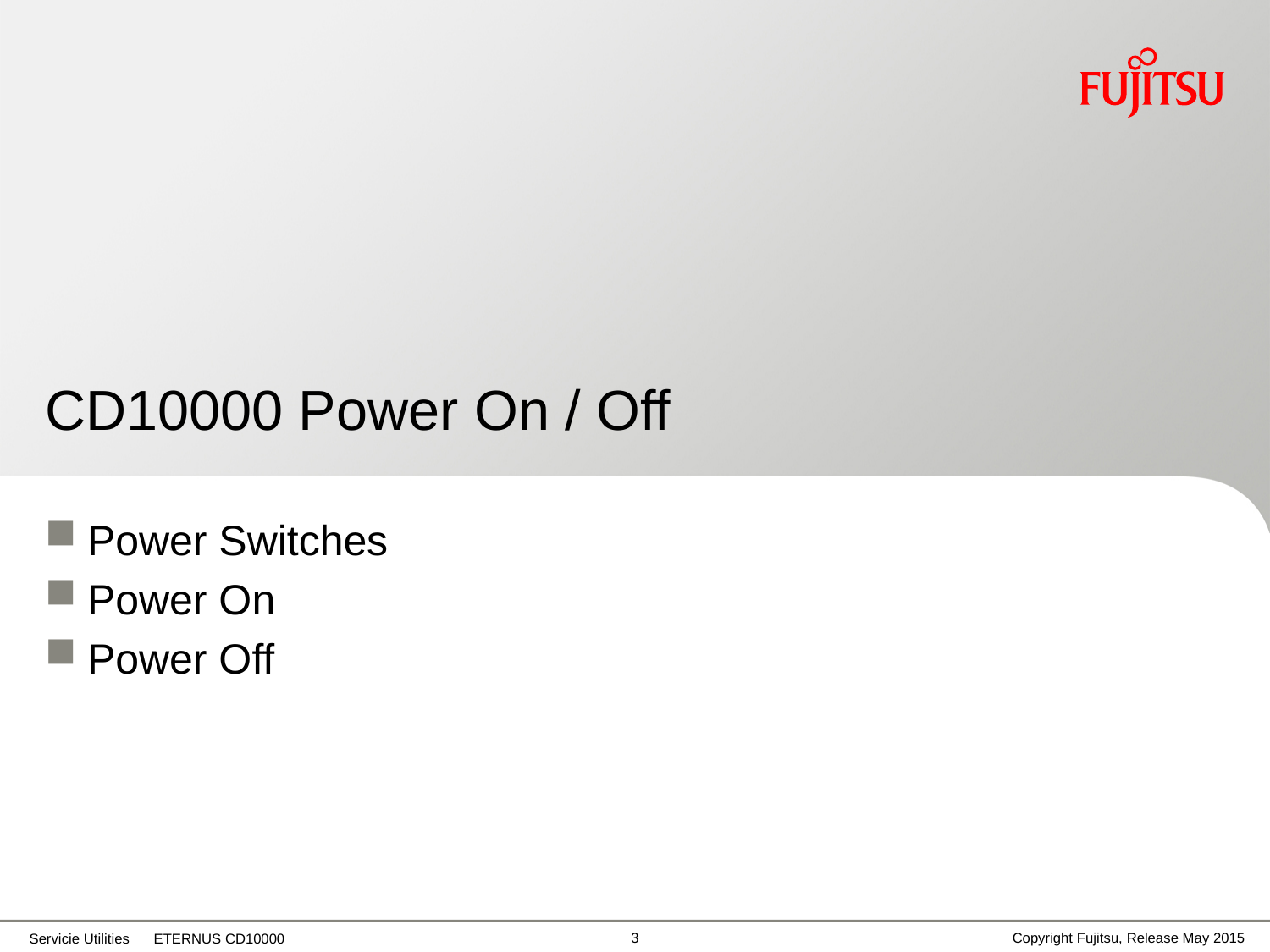

# CD10000 Power On / Off
Power Switches
Power On
Power Off
3
Copyright Fujitsu, Release May 2015
Servicie Utilities      ETERNUS CD10000